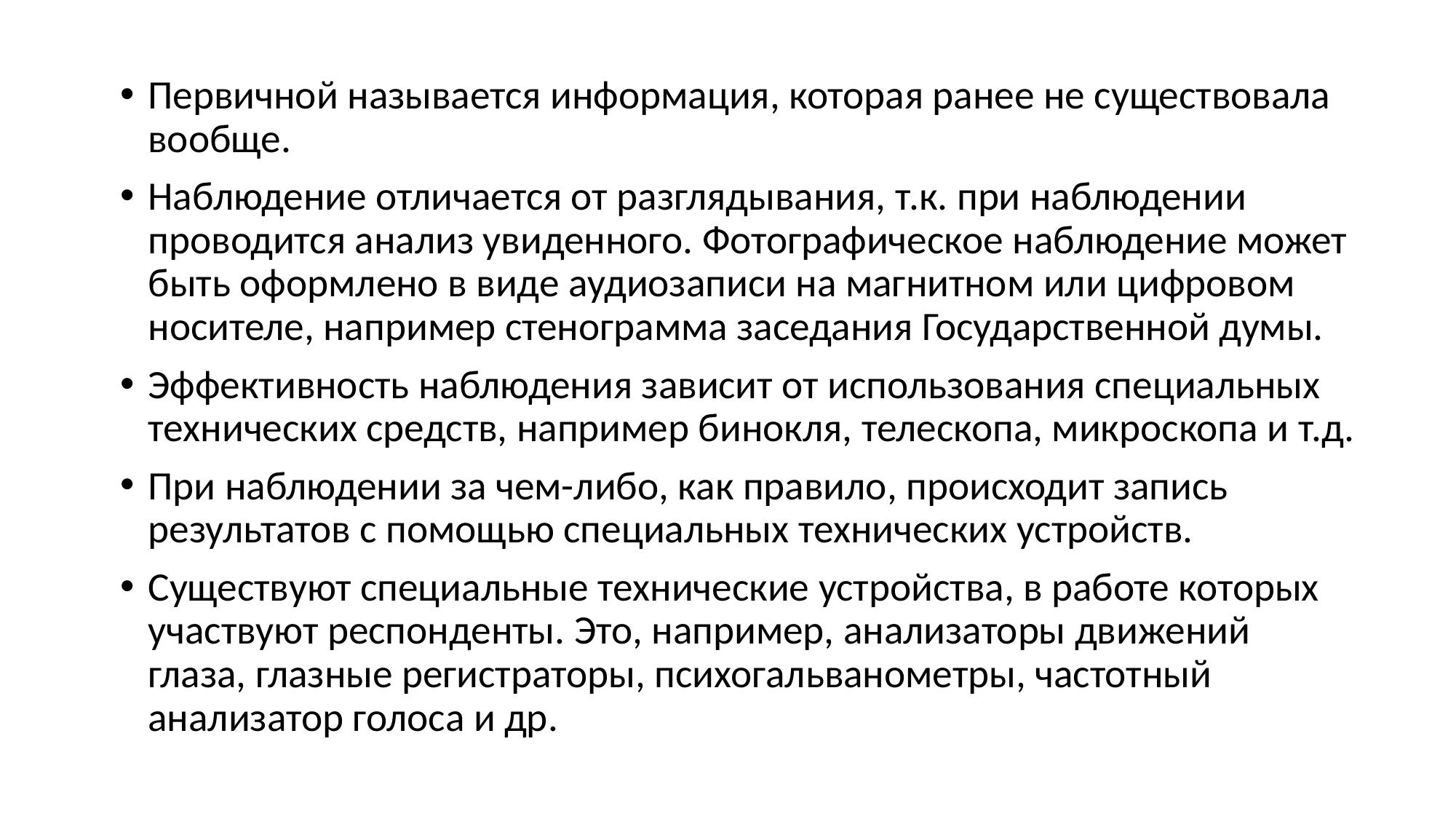

Первичной называется информация, которая ранее не существовала вообще.
Наблюдение отличается от разглядывания, т.к. при наблюдении проводится анализ увиденного. Фотографическое наблюдение может быть оформлено в виде аудиозаписи на магнитном или цифровом носителе, например стенограмма заседания Государственной думы.
Эффективность наблюдения зависит от использования специальных технических средств, например бинокля, телескопа, микроскопа и т.д.
При наблюдении за чем-либо, как правило, происходит запись результатов с помощью специальных технических устройств.
Существуют специальные технические устройства, в работе которых участвуют респонденты. Это, например, анализаторы движений глаза, глазные регистраторы, психогальванометры, частотный анализатор голоса и др.